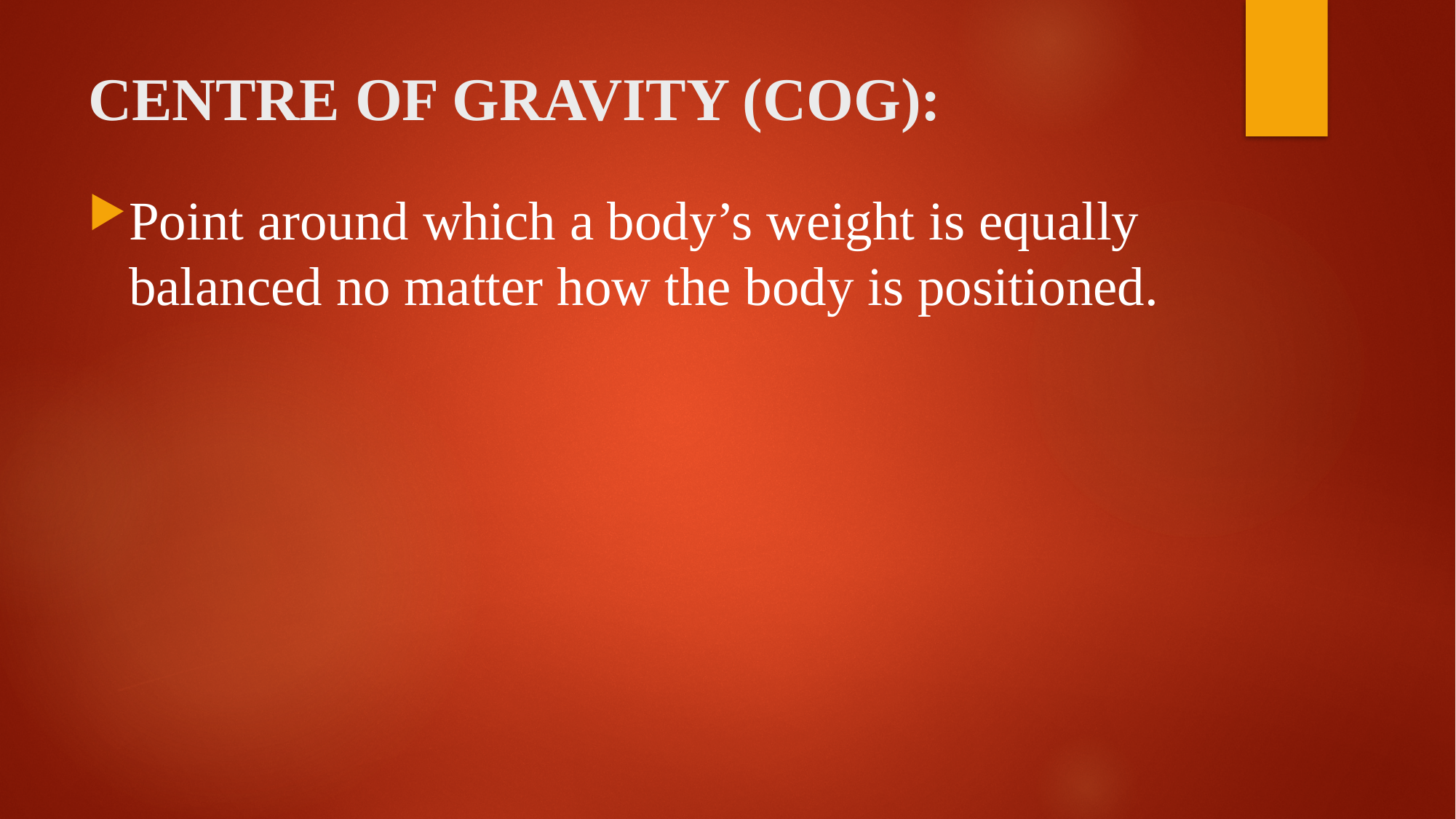

# CENTRE OF GRAVITY (COG):
Point around which a body’s weight is equally balanced no matter how the body is positioned.